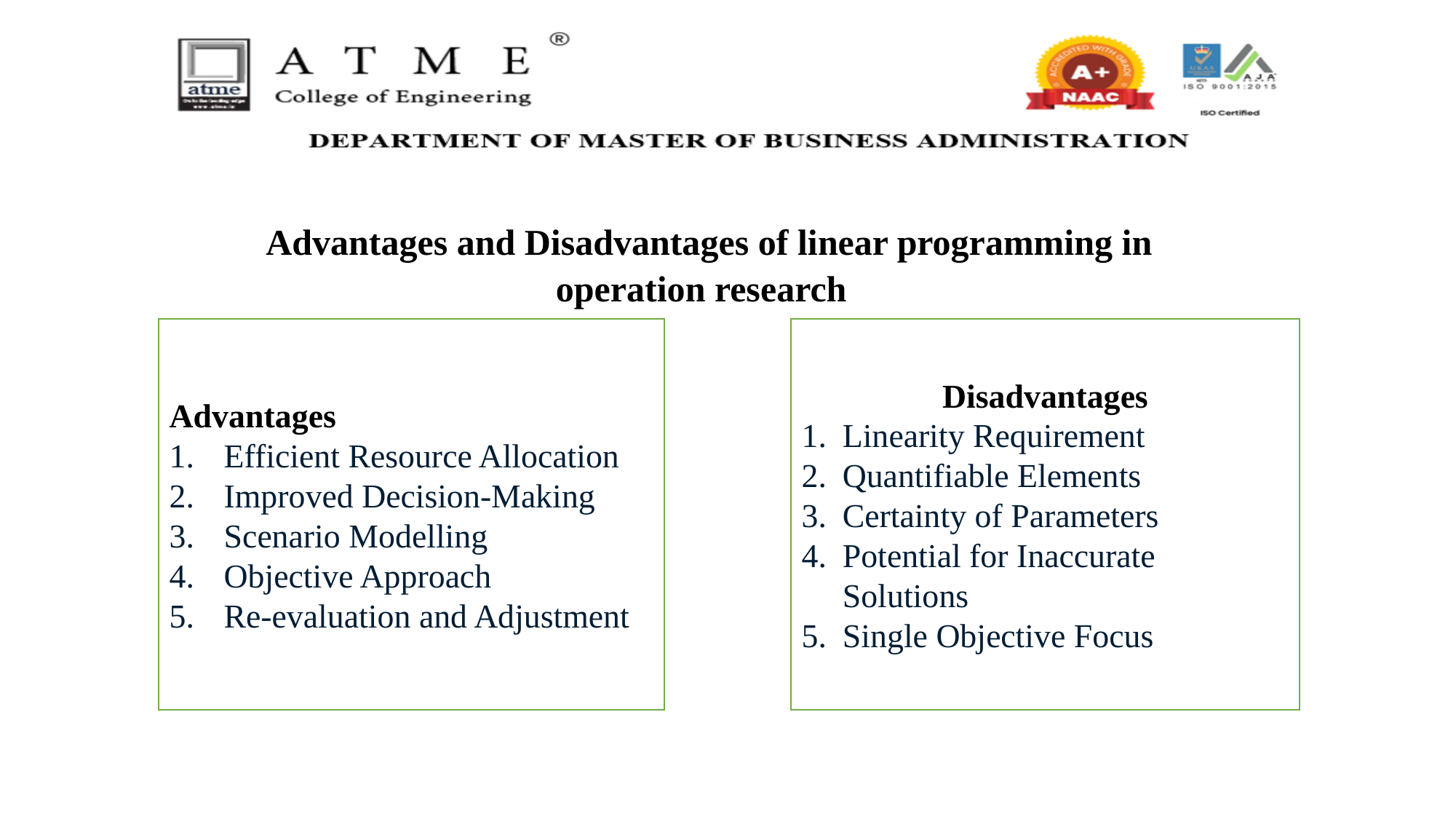

Advantages and Disadvantages of linear programming in
 operation research
Disadvantages
Linearity Requirement
Quantifiable Elements
Certainty of Parameters
Potential for Inaccurate Solutions
Single Objective Focus
Advantages
Efficient Resource Allocation
Improved Decision-Making
Scenario Modelling
Objective Approach
Re-evaluation and Adjustment